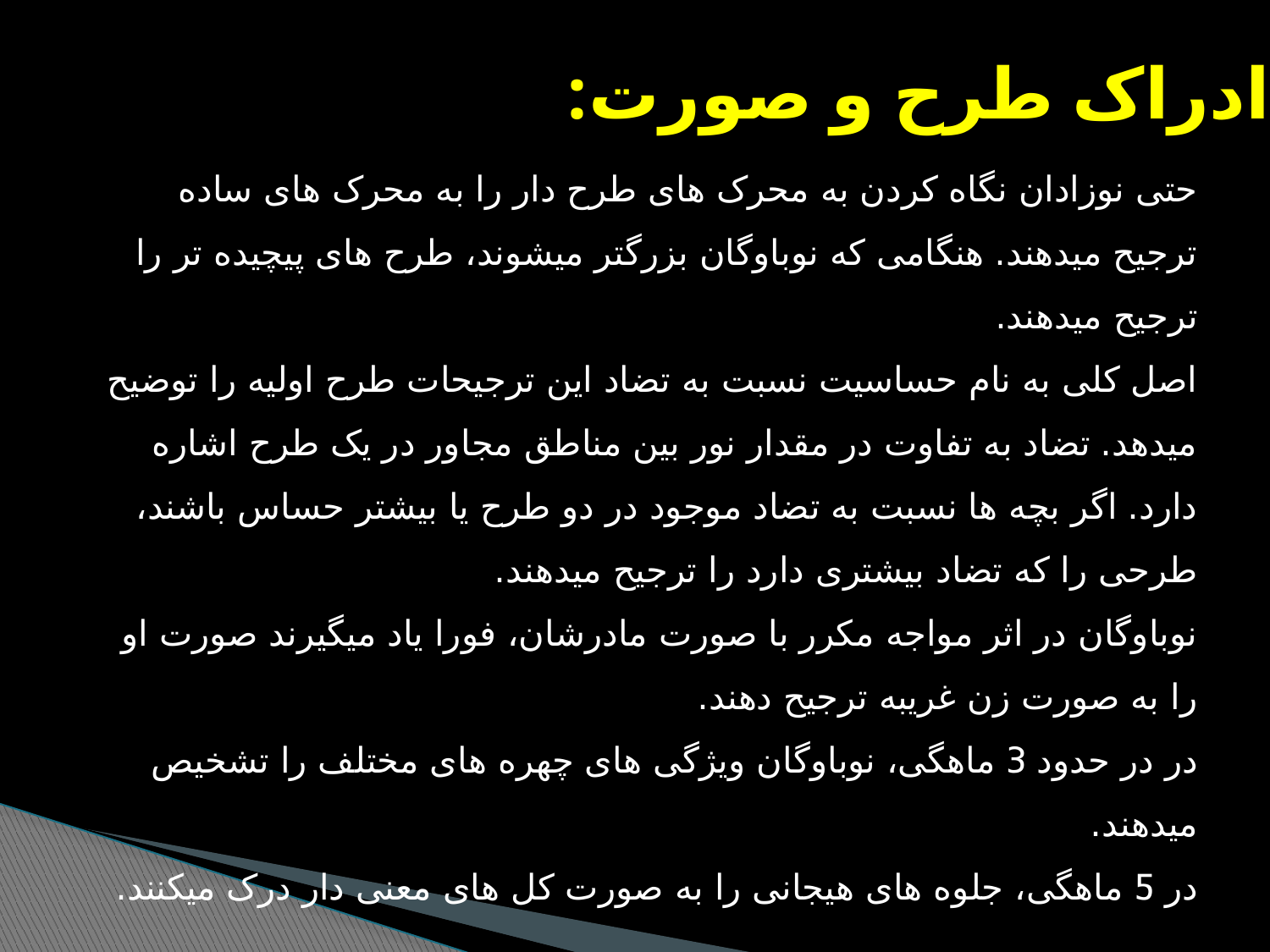

ادراک طرح و صورت:
حتی نوزادان نگاه کردن به محرک های طرح دار را به محرک های ساده ترجیح میدهند. هنگامی که نوباوگان بزرگتر میشوند، طرح های پیچیده تر را ترجیح میدهند.
اصل کلی به نام حساسیت نسبت به تضاد این ترجیحات طرح اولیه را توضیح میدهد. تضاد به تفاوت در مقدار نور بین مناطق مجاور در یک طرح اشاره دارد. اگر بچه ها نسبت به تضاد موجود در دو طرح یا بیشتر حساس باشند، طرحی را که تضاد بیشتری دارد را ترجیح میدهند.
نوباوگان در اثر مواجه مکرر با صورت مادرشان، فورا یاد میگیرند صورت او را به صورت زن غریبه ترجیح دهند.
در در حدود 3 ماهگی، نوباوگان ویژگی های چهره های مختلف را تشخیص میدهند.
در 5 ماهگی، جلوه های هیجانی را به صورت کل های معنی دار درک میکنند.